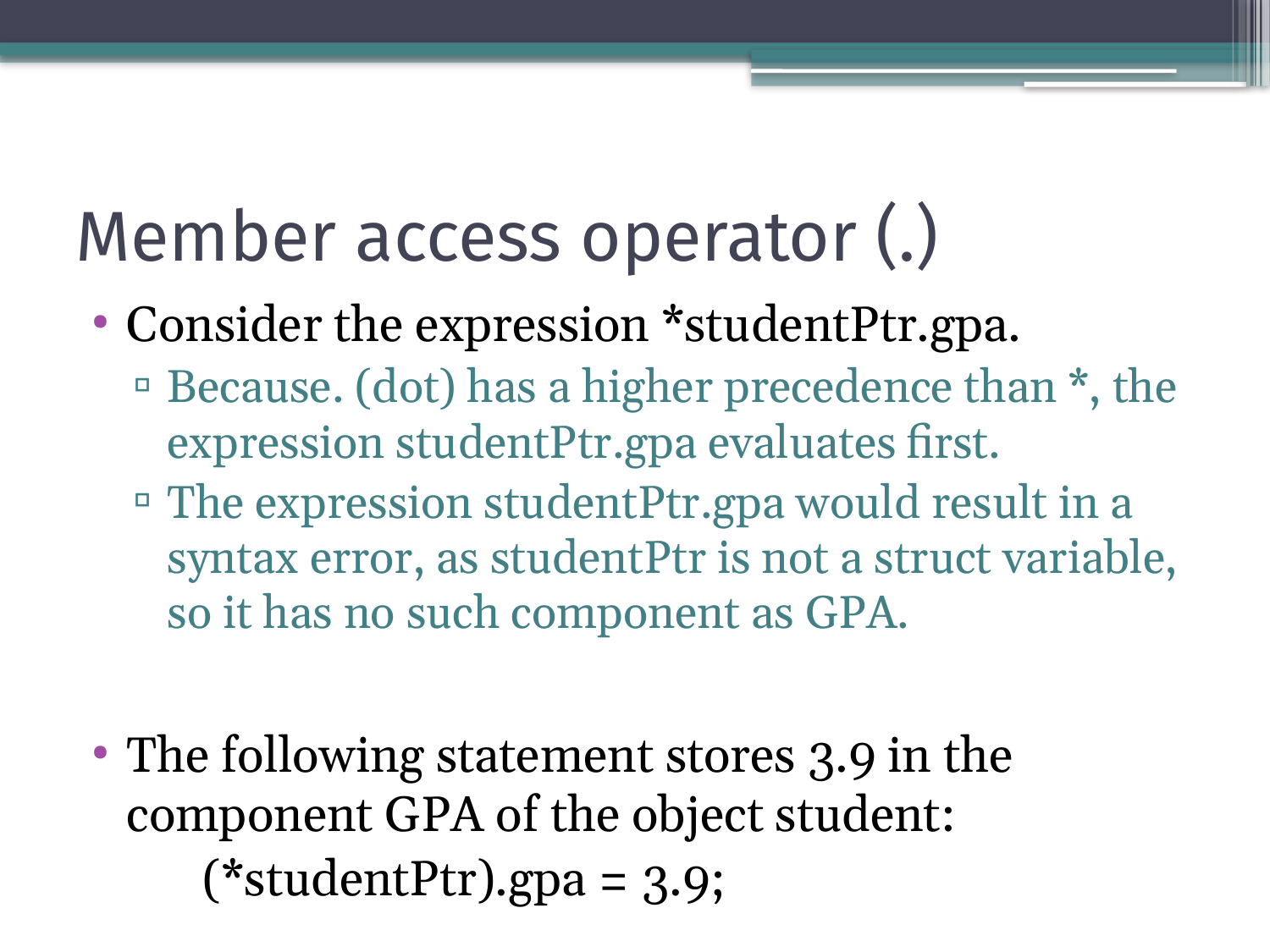

# Member access operator (.)
Consider the expression *studentPtr.gpa.
Because. (dot) has a higher precedence than *, the expression studentPtr.gpa evaluates first.
The expression studentPtr.gpa would result in a syntax error, as studentPtr is not a struct variable, so it has no such component as GPA.

The following statement stores 3.9 in the component GPA of the object student:
	(*studentPtr).gpa = 3.9;